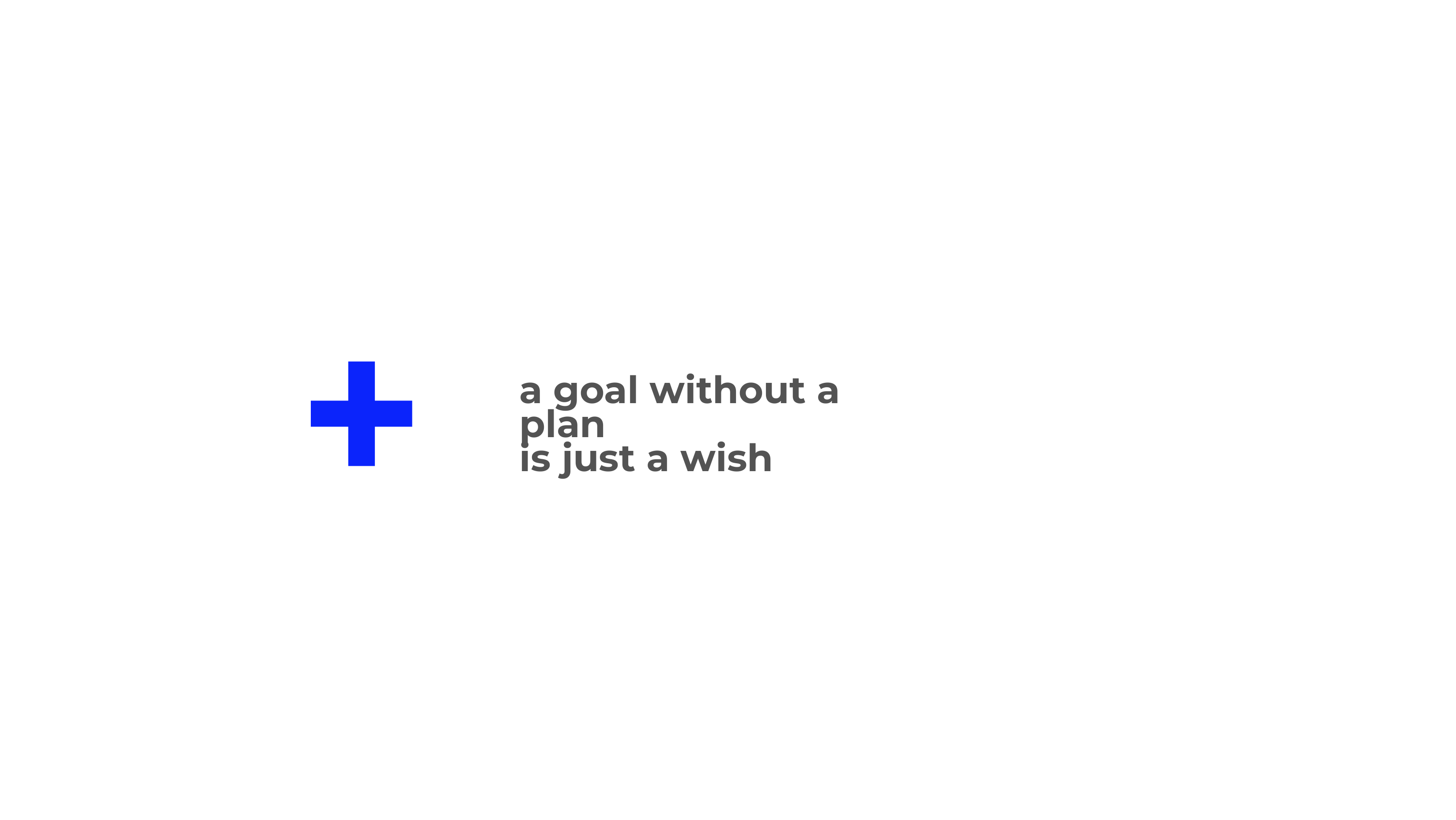

a goal without a plan
is just a wish